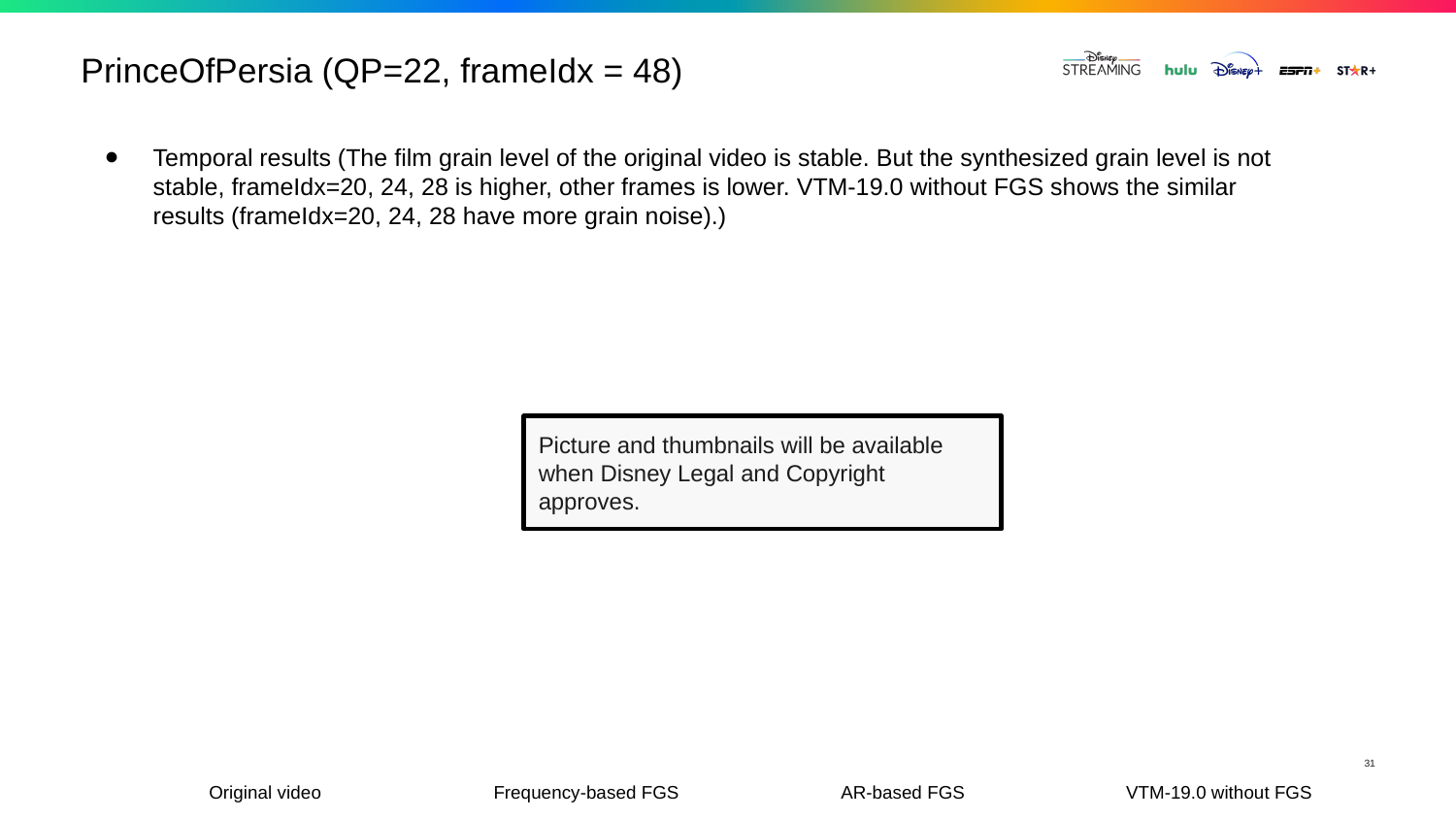

# PrinceOfPersia (QP=22, frameIdx = 48)
Temporal results (The film grain level of the original video is stable. But the synthesized grain level is not stable, frameIdx=20, 24, 28 is higher, other frames is lower. VTM-19.0 without FGS shows the similar results (frameIdx=20, 24, 28 have more grain noise).)

Picture and thumbnails will be available when Disney Legal and Copyright approves.
31
Original video
Frequency-based FGS
AR-based FGS
VTM-19.0 without FGS